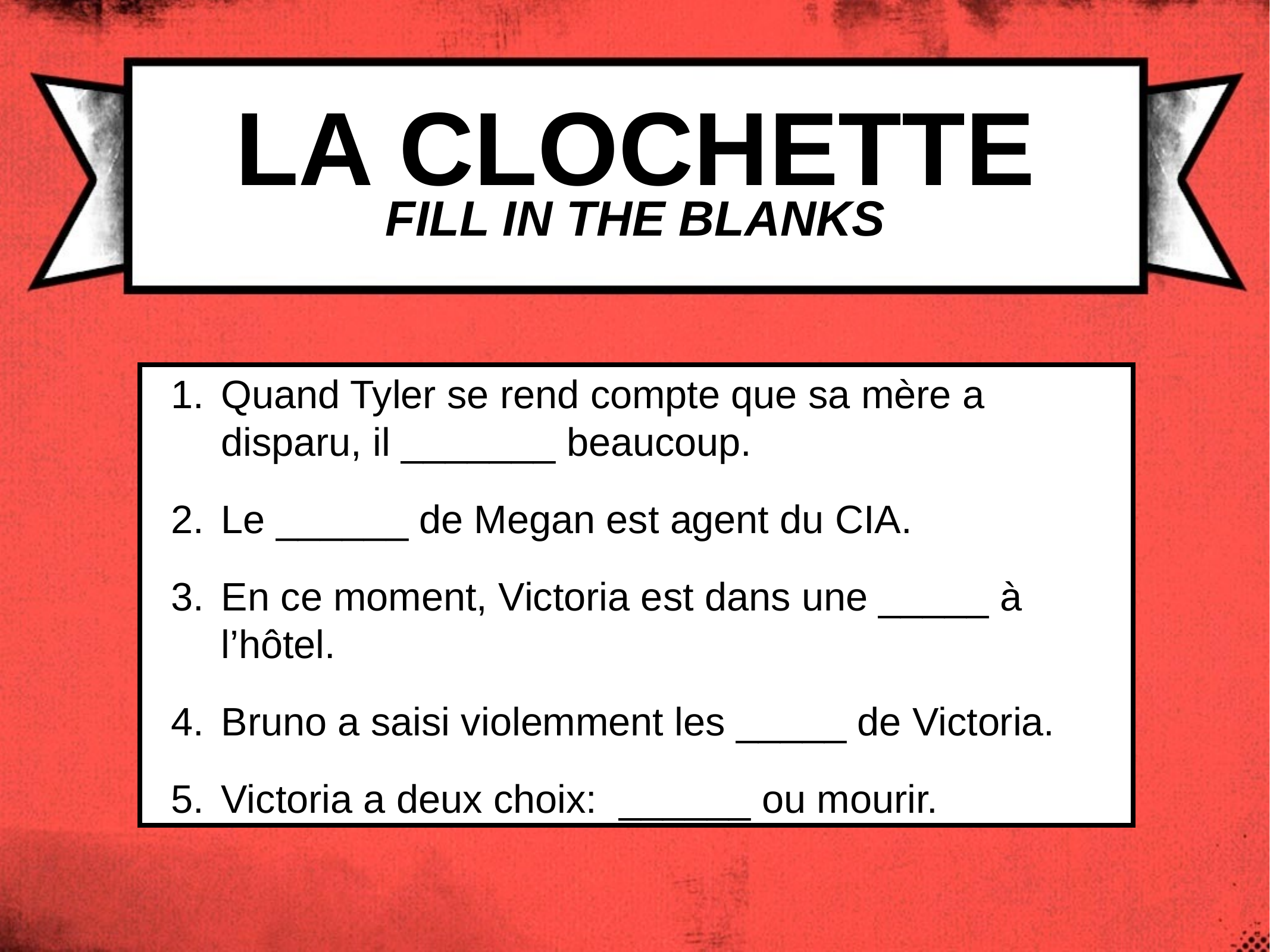

# LA CLOCHETTE Fill in the blanks
Quand Tyler se rend compte que sa mère a disparu, il _______ beaucoup.
Le ______ de Megan est agent du CIA.
En ce moment, Victoria est dans une _____ à l’hôtel.
Bruno a saisi violemment les _____ de Victoria.
Victoria a deux choix:  ______ ou mourir.